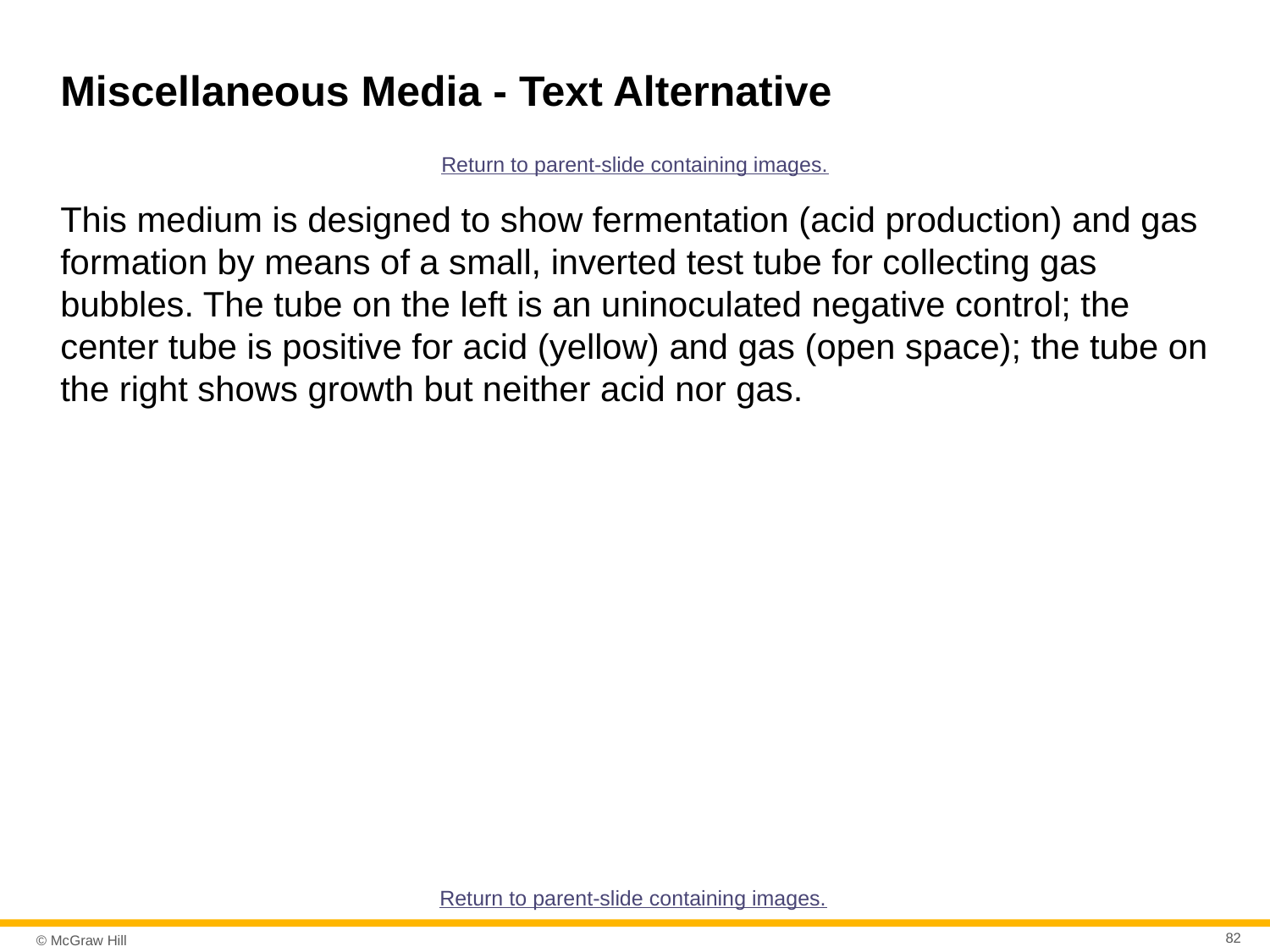

# Miscellaneous Media - Text Alternative
Return to parent-slide containing images.
This medium is designed to show fermentation (acid production) and gas formation by means of a small, inverted test tube for collecting gas bubbles. The tube on the left is an uninoculated negative control; the center tube is positive for acid (yellow) and gas (open space); the tube on the right shows growth but neither acid nor gas.
Return to parent-slide containing images.